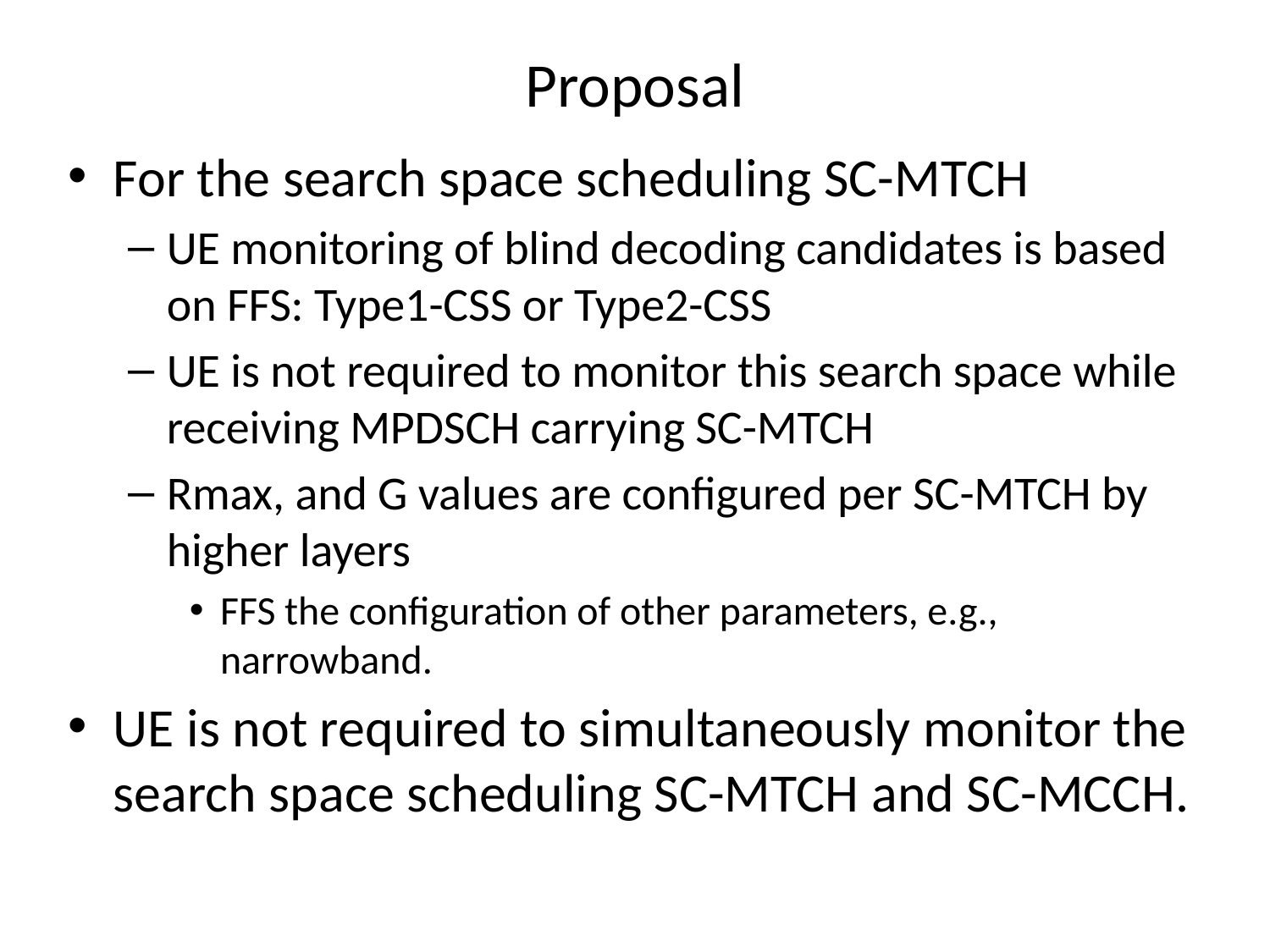

# Proposal
For the search space scheduling SC-MTCH
UE monitoring of blind decoding candidates is based on FFS: Type1-CSS or Type2-CSS
UE is not required to monitor this search space while receiving MPDSCH carrying SC-MTCH
Rmax, and G values are configured per SC-MTCH by higher layers
FFS the configuration of other parameters, e.g., narrowband.
UE is not required to simultaneously monitor the search space scheduling SC-MTCH and SC-MCCH.